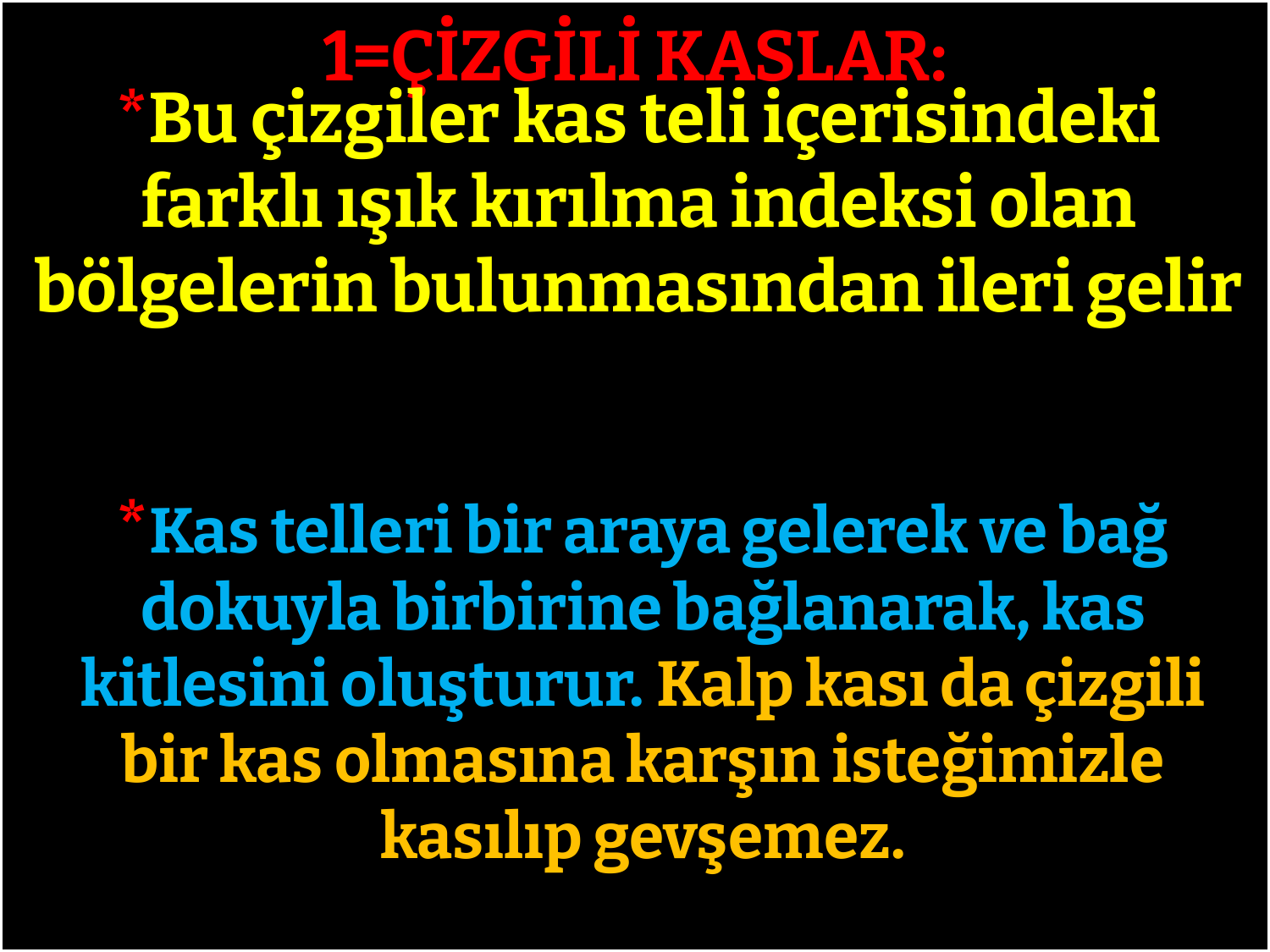

1=ÇİZGİLİ KASLAR:
*Bu çizgiler kas teli içerisindeki farklı ışık kırılma indeksi olan bölgelerin bulunmasından ileri gelir

#
*Kas telleri bir araya gelerek ve bağ dokuyla birbirine bağlanarak, kas kitlesini oluşturur. Kalp kası da çizgili bir kas olmasına karşın isteğimizle kasılıp gevşemez.